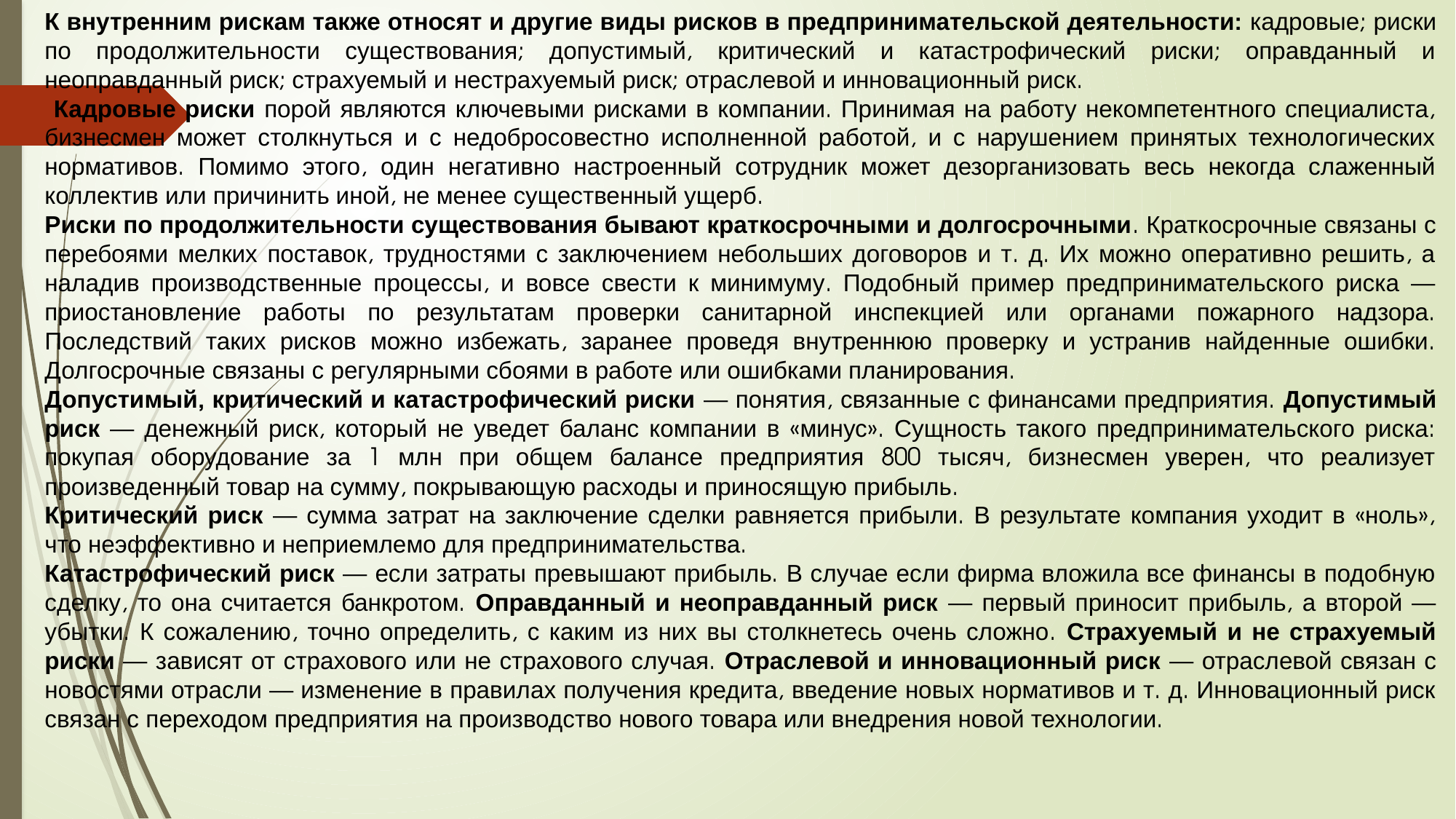

К внутренним рискам также относят и другие виды рисков в предпринимательской деятельности: кадровые; риски по продолжительности существования; допустимый, критический и катастрофический риски; оправданный и неоправданный риск; страхуемый и нестрахуемый риск; отраслевой и инновационный риск.
 Кадровые риски порой являются ключевыми рисками в компании. Принимая на работу некомпетентного специалиста, бизнесмен может столкнуться и с недобросовестно исполненной работой, и с нарушением принятых технологических нормативов. Помимо этого, один негативно настроенный сотрудник может дезорганизовать весь некогда слаженный коллектив или причинить иной, не менее существенный ущерб.
Риски по продолжительности существования бывают краткосрочными и долгосрочными. Краткосрочные связаны с перебоями мелких поставок, трудностями с заключением небольших договоров и т. д. Их можно оперативно решить, а наладив производственные процессы, и вовсе свести к минимуму. Подобный пример предпринимательского риска — приостановление работы по результатам проверки санитарной инспекцией или органами пожарного надзора. Последствий таких рисков можно избежать, заранее проведя внутреннюю проверку и устранив найденные ошибки. Долгосрочные связаны с регулярными сбоями в работе или ошибками планирования.
Допустимый, критический и катастрофический риски — понятия, связанные с финансами предприятия. Допустимый риск — денежный риск, который не уведет баланс компании в «минус». Сущность такого предпринимательского риска: покупая оборудование за 1 млн при общем балансе предприятия 800 тысяч, бизнесмен уверен, что реализует произведенный товар на сумму, покрывающую расходы и приносящую прибыль.
Критический риск — сумма затрат на заключение сделки равняется прибыли. В результате компания уходит в «ноль», что неэффективно и неприемлемо для предпринимательства.
Катастрофический риск — если затраты превышают прибыль. В случае если фирма вложила все финансы в подобную сделку, то она считается банкротом. Оправданный и неоправданный риск — первый приносит прибыль, а второй — убытки. К сожалению, точно определить, с каким из них вы столкнетесь очень сложно. Страхуемый и не страхуемый риски — зависят от страхового или не страхового случая. Отраслевой и инновационный риск — отраслевой связан с новостями отрасли — изменение в правилах получения кредита, введение новых нормативов и т. д. Инновационный риск связан с переходом предприятия на производство нового товара или внедрения новой технологии.